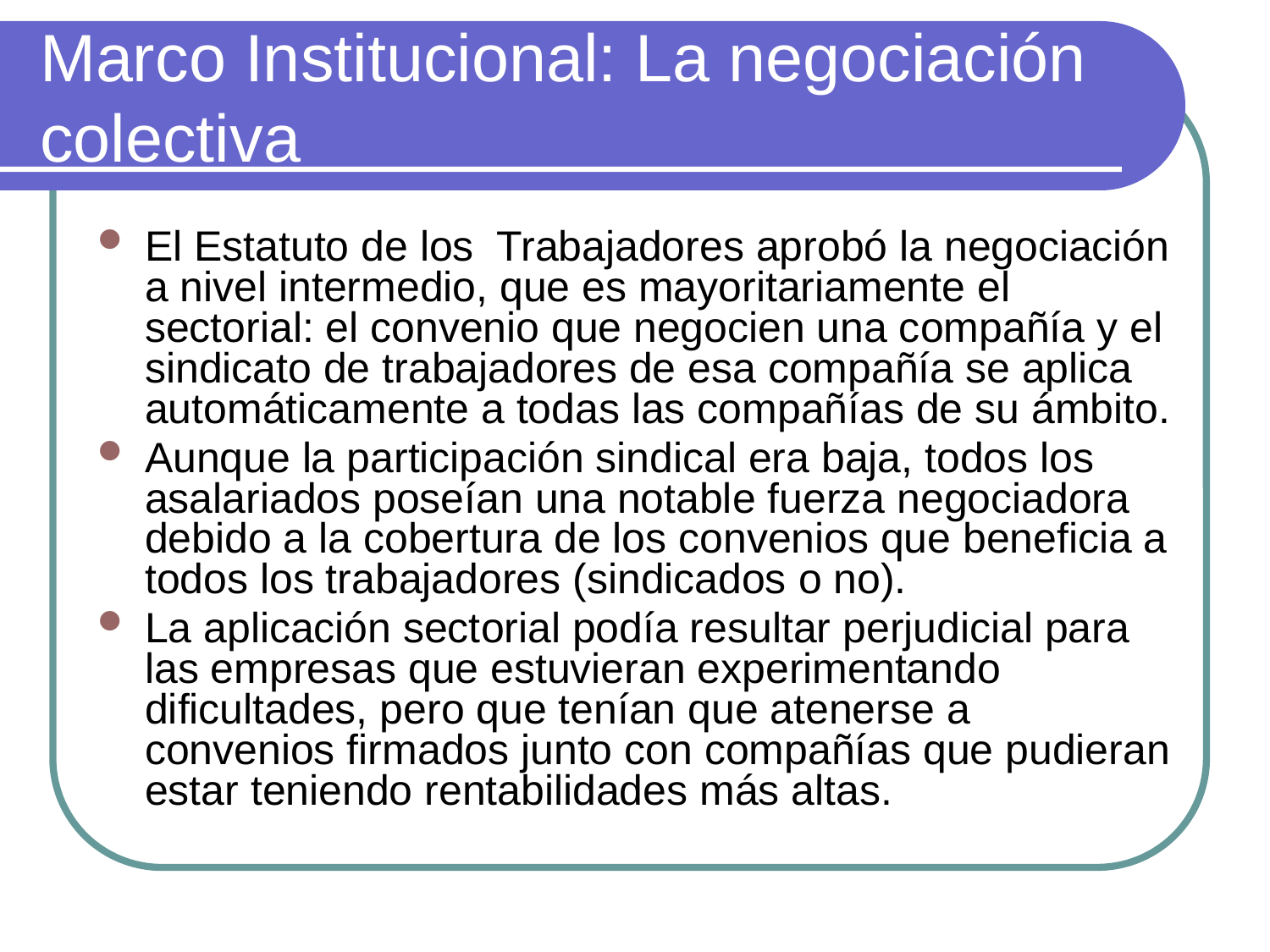

# Marco Institucional: La negociación colectiva
El Estatuto de los  Trabajadores aprobó la negociación a nivel intermedio, que es mayoritariamente el sectorial: el convenio que negocien una compañía y el sindicato de trabajadores de esa compañía se aplica automáticamente a todas las compañías de su ámbito.
Aunque la participación sindical era baja, todos los asalariados poseían una notable fuerza negociadora debido a la cobertura de los convenios que beneficia a todos los trabajadores (sindicados o no).
La aplicación sectorial podía resultar perjudicial para las empresas que estuvieran experimentando dificultades, pero que tenían que atenerse a convenios firmados junto con compañías que pudieran estar teniendo rentabilidades más altas.